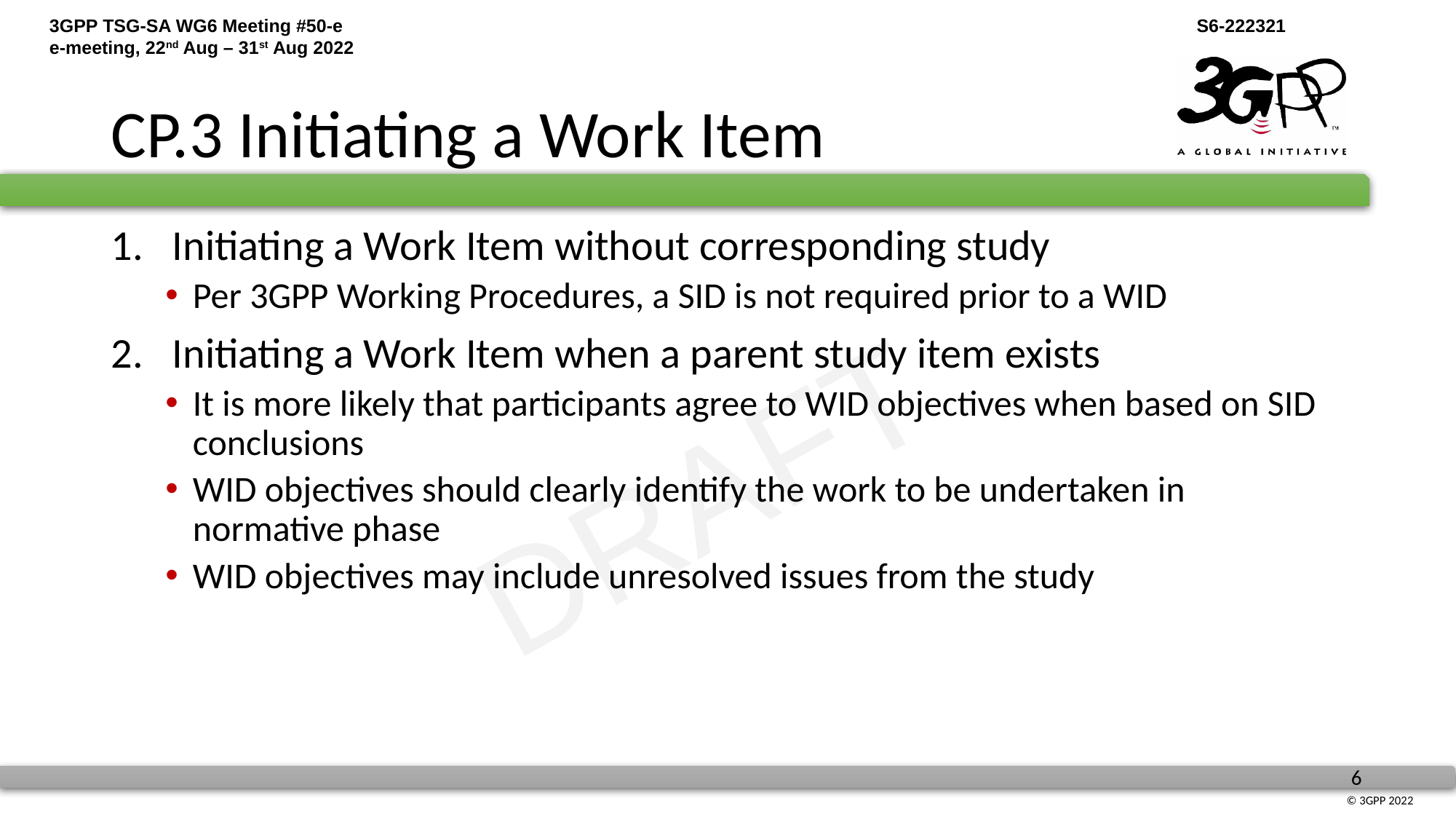

# CP.3 Initiating a Work Item
Initiating a Work Item without corresponding study
Per 3GPP Working Procedures, a SID is not required prior to a WID
Initiating a Work Item when a parent study item exists
It is more likely that participants agree to WID objectives when based on SID conclusions
WID objectives should clearly identify the work to be undertaken in normative phase
WID objectives may include unresolved issues from the study